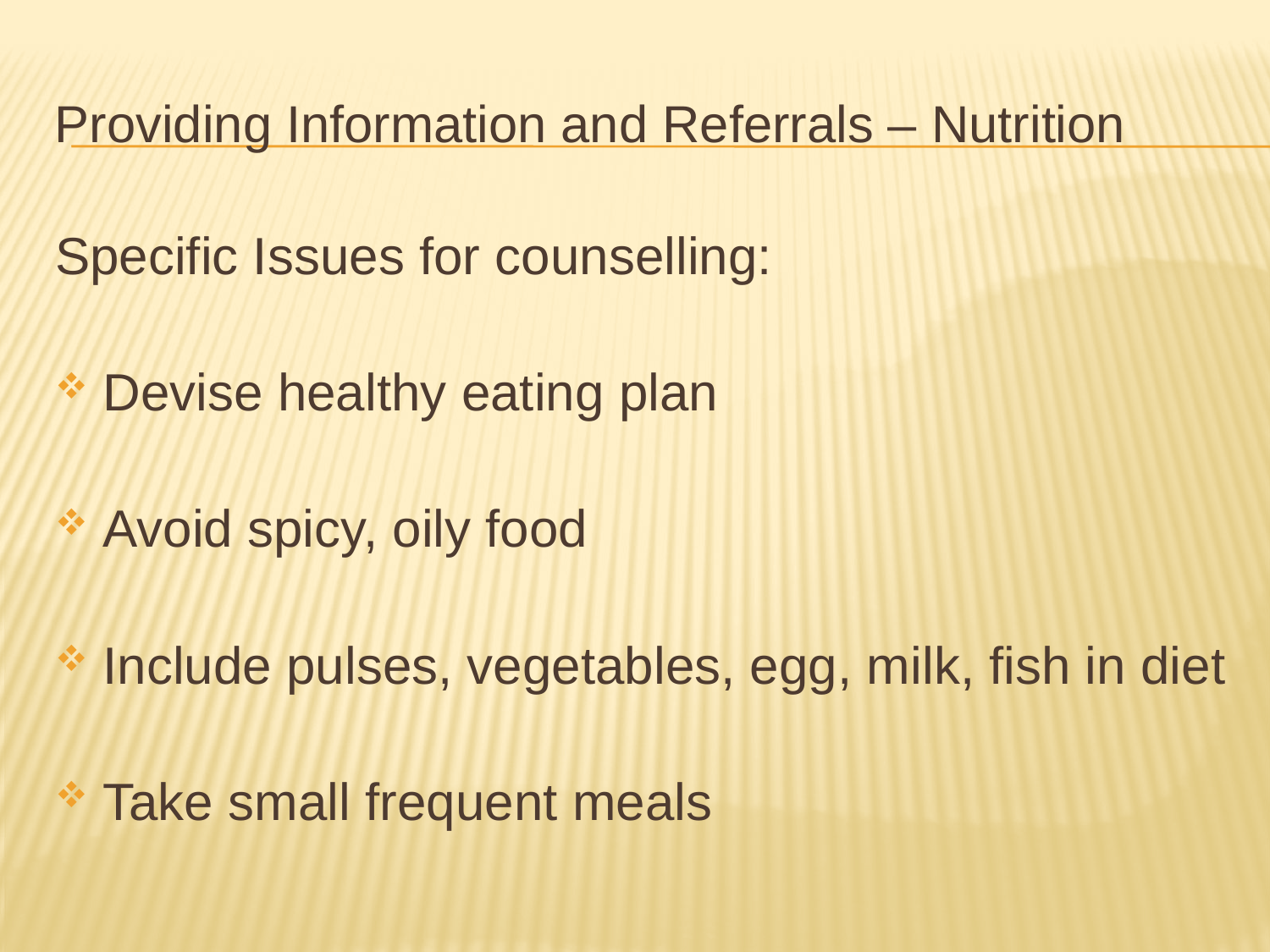

# Providing Information and Referrals – Nutrition
Specific Issues for counselling:
Devise healthy eating plan
Avoid spicy, oily food
Include pulses, vegetables, egg, milk, fish in diet
Take small frequent meals